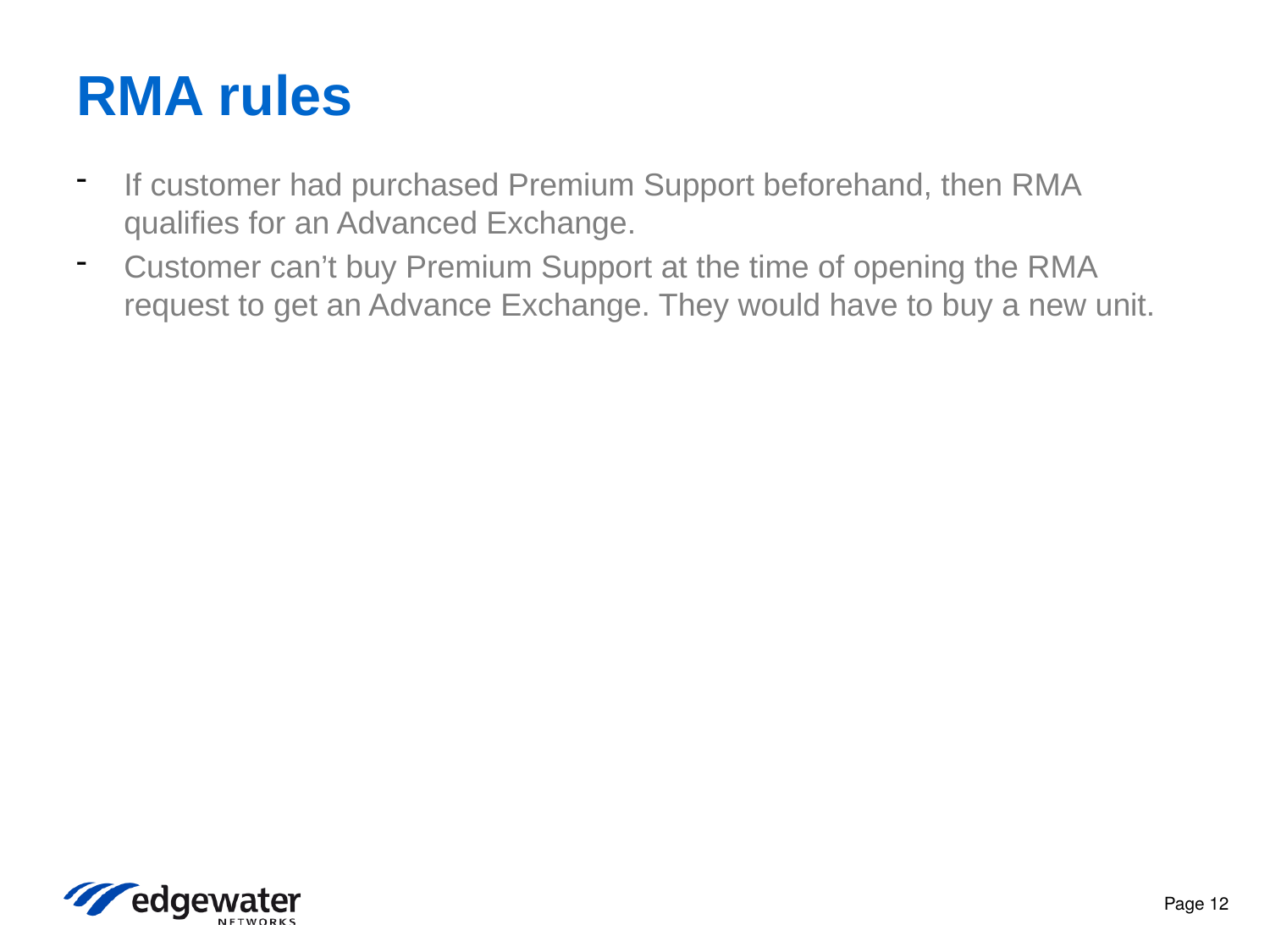

# RMA rules
If customer had purchased Premium Support beforehand, then RMA qualifies for an Advanced Exchange.
Customer can’t buy Premium Support at the time of opening the RMA request to get an Advance Exchange. They would have to buy a new unit.